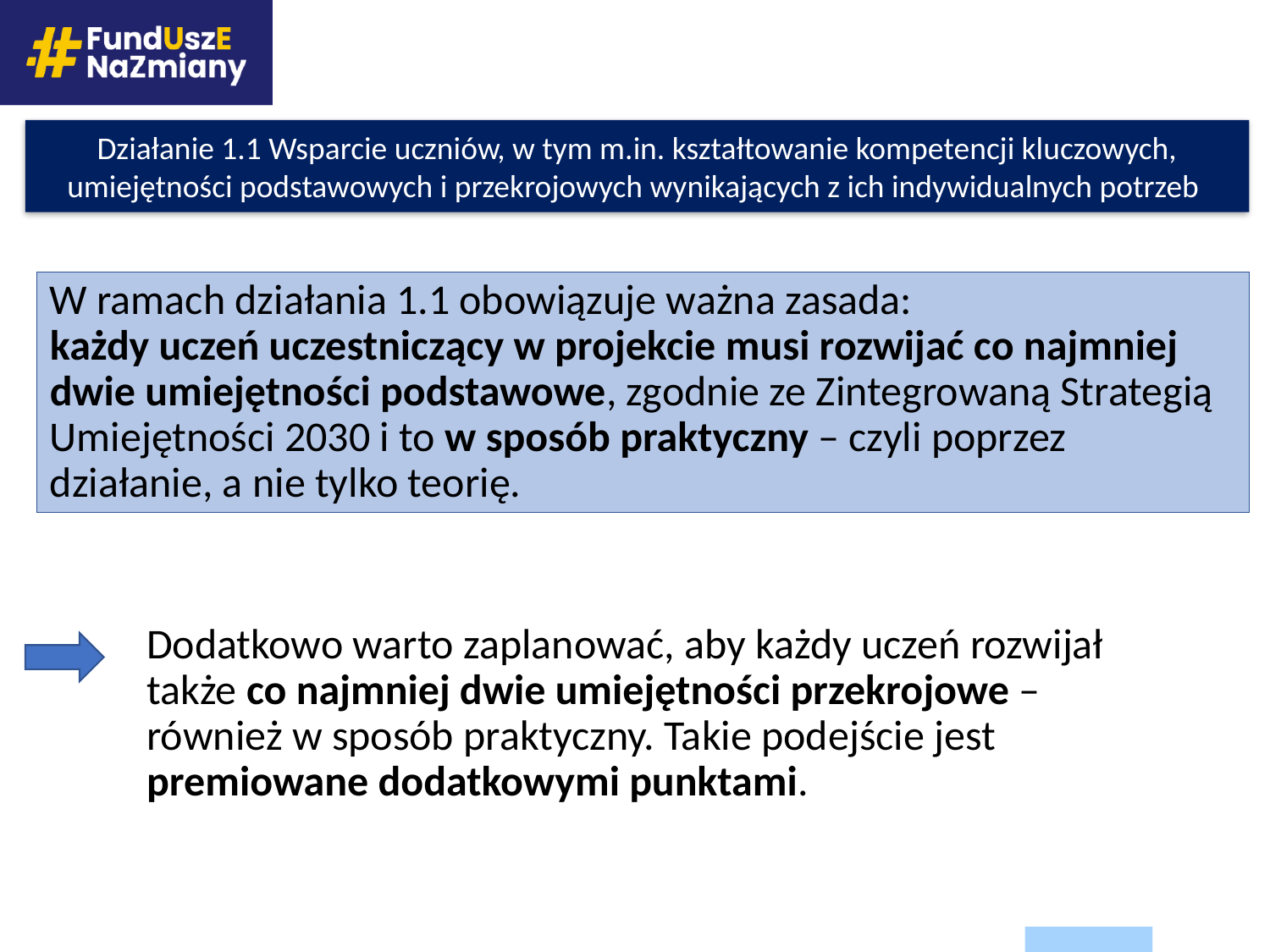

Działanie 1.1 Wsparcie uczniów, w tym m.in. kształtowanie kompetencji kluczowych, umiejętności podstawowych i przekrojowych wynikających z ich indywidualnych potrzeb
W ramach działania 1.1 obowiązuje ważna zasada:
każdy uczeń uczestniczący w projekcie musi rozwijać co najmniej dwie umiejętności podstawowe, zgodnie ze Zintegrowaną Strategią Umiejętności 2030 i to w sposób praktyczny – czyli poprzez działanie, a nie tylko teorię.
Dodatkowo warto zaplanować, aby każdy uczeń rozwijał także co najmniej dwie umiejętności przekrojowe – również w sposób praktyczny. Takie podejście jest premiowane dodatkowymi punktami.